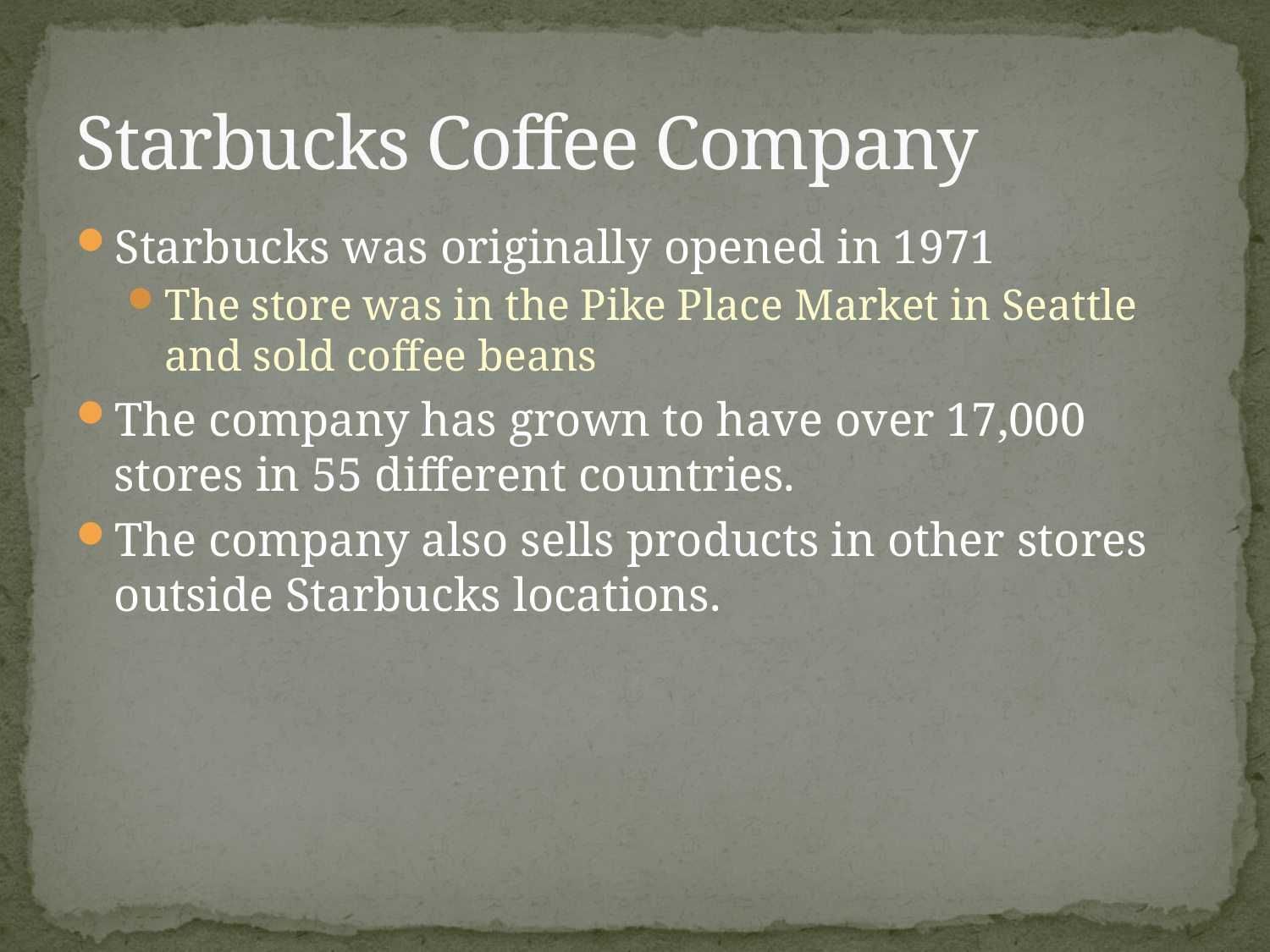

# Starbucks Coffee Company
Starbucks was originally opened in 1971
The store was in the Pike Place Market in Seattle and sold coffee beans
The company has grown to have over 17,000 stores in 55 different countries.
The company also sells products in other stores outside Starbucks locations.